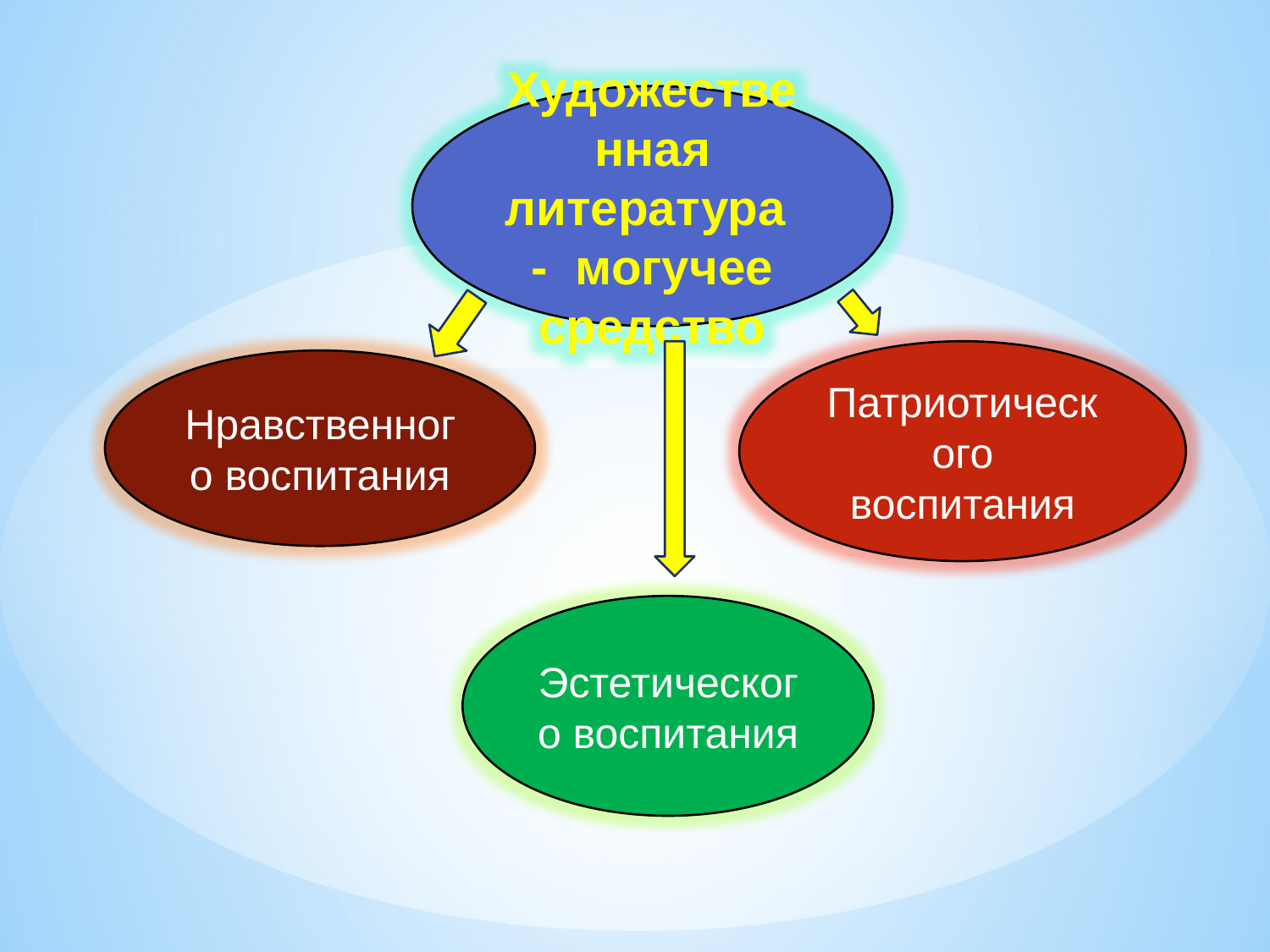

Художественная литература  -  могучее средство

Патриотического воспитания
Нравственного воспитания
Эстетического воспитания